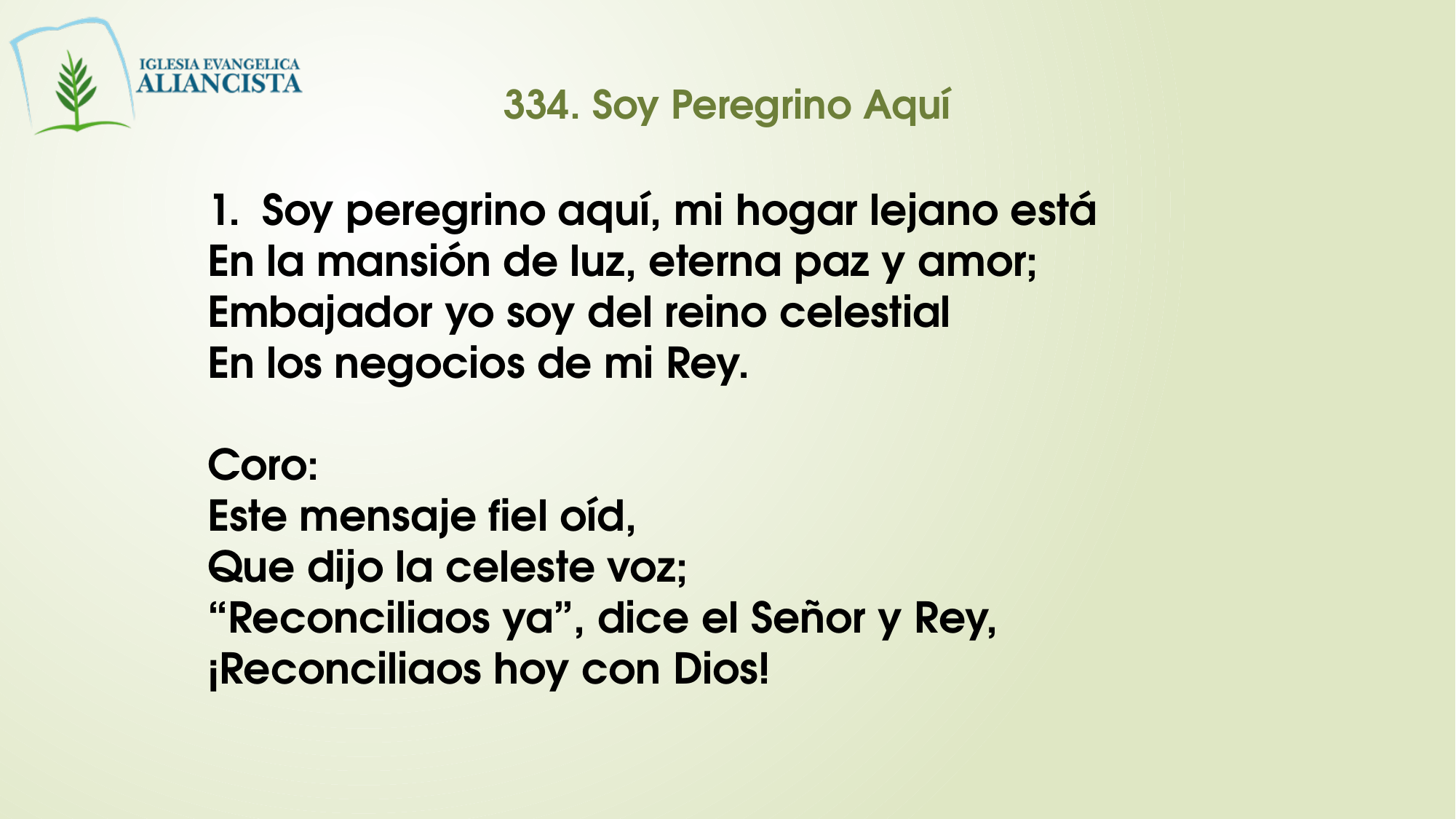

334. Soy Peregrino Aquí
Soy peregrino aquí, mi hogar lejano está
En la mansión de luz, eterna paz y amor;
Embajador yo soy del reino celestial
En los negocios de mi Rey.

Coro:
Este mensaje fiel oíd,
Que dijo la celeste voz;
“Reconciliaos ya”, dice el Señor y Rey,
¡Reconciliaos hoy con Dios!